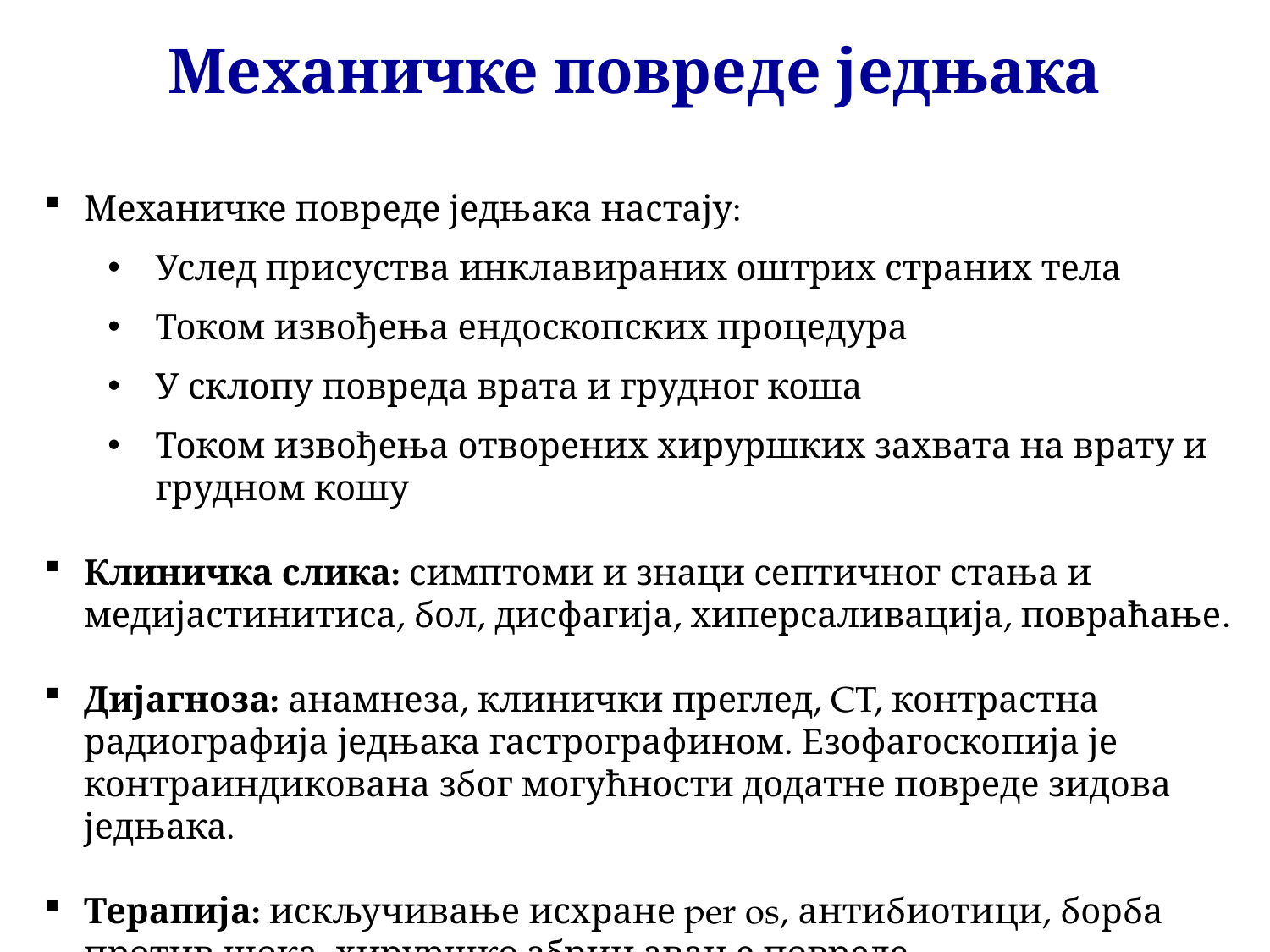

Механичке повреде једњака
Механичке повреде једњака настају:

Услед присуства инклавираних оштрих страних тела

Током извођења ендоскопских процедура

У склопу повреда врата и грудног коша

Током извођења отворених хируршких захвата на врату и грудном кошу

Клиничка слика: симптоми и знаци септичног стања и медијастинитиса, бол, дисфагија, хиперсаливација, повраћање.

Дијагноза: анамнеза, клинички преглед, CT, контрастна радиографија једњака гастрографином. Езофагоскопија је контраиндикована због могућности додатне повреде зидова једњака.

Терапија: искључивање исхране per os, антибиотици, борба против шока, хируршко збрињавање повреде.